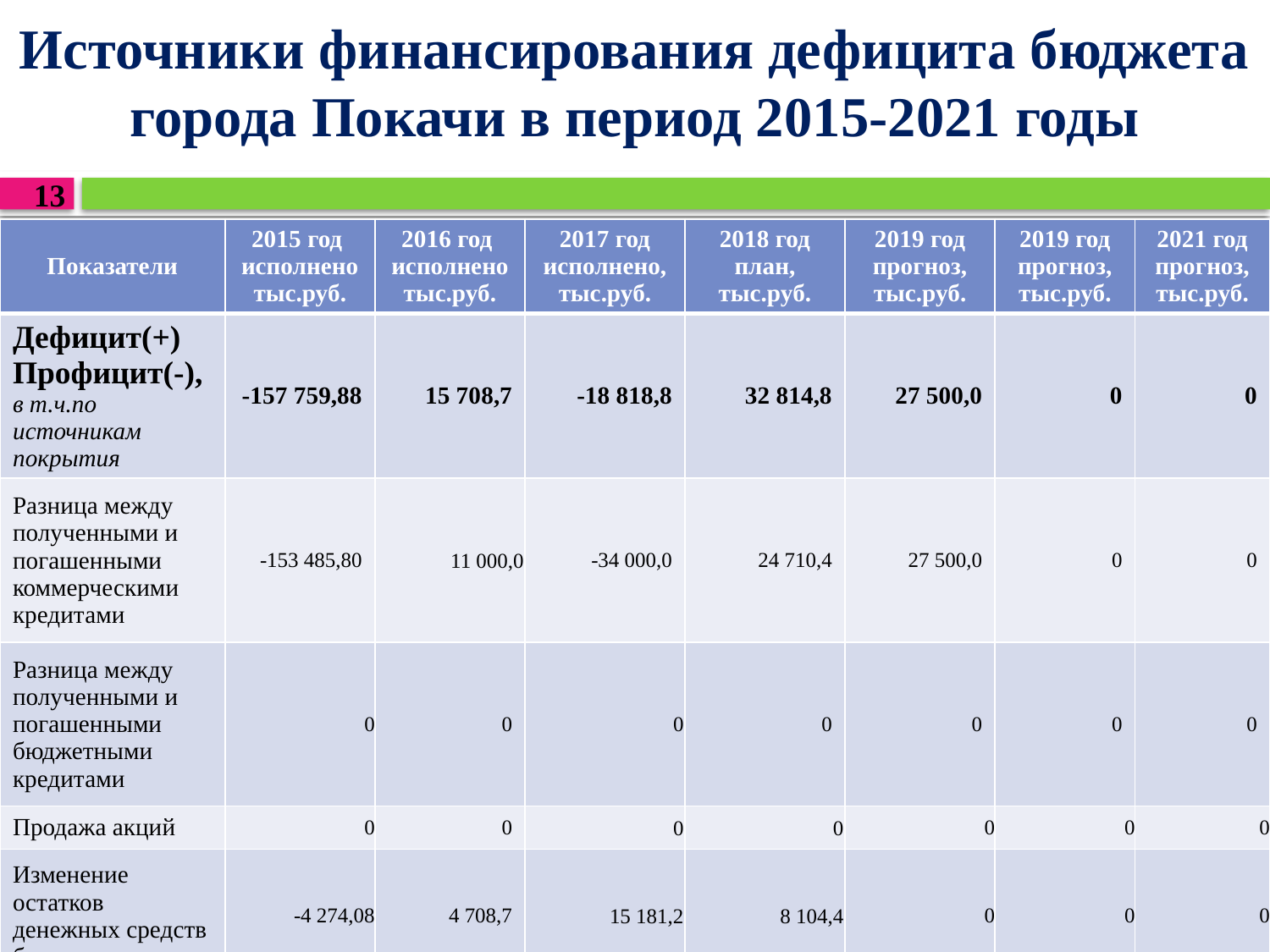

# Источники финансирования дефицита бюджета города Покачи в период 2015-2021 годы
13
| Показатели | 2015 год исполнено тыс.руб. | 2016 год исполнено тыс.руб. | 2017 год исполнено, тыс.руб. | 2018 год план, тыс.руб. | 2019 год прогноз, тыс.руб. | 2019 год прогноз, тыс.руб. | 2021 год прогноз, тыс.руб. |
| --- | --- | --- | --- | --- | --- | --- | --- |
| Дефицит(+) Профицит(-), в т.ч.по источникам покрытия | -157 759,88 | 15 708,7 | -18 818,8 | 32 814,8 | 27 500,0 | 0 | 0 |
| Разница между полученными и погашенными коммерческими кредитами | -153 485,80 | 11 000,0 | -34 000,0 | 24 710,4 | 27 500,0 | 0 | 0 |
| Разница между полученными и погашенными бюджетными кредитами | 0 | 0 | 0 | 0 | 0 | 0 | 0 |
| Продажа акций | 0 | 0 | 0 | 0 | 0 | 0 | 0 |
| Изменение остатков денежных средств бюджета | -4 274,08 | 4 708,7 | 15 181,2 | 8 104,4 | 0 | 0 | 0 |